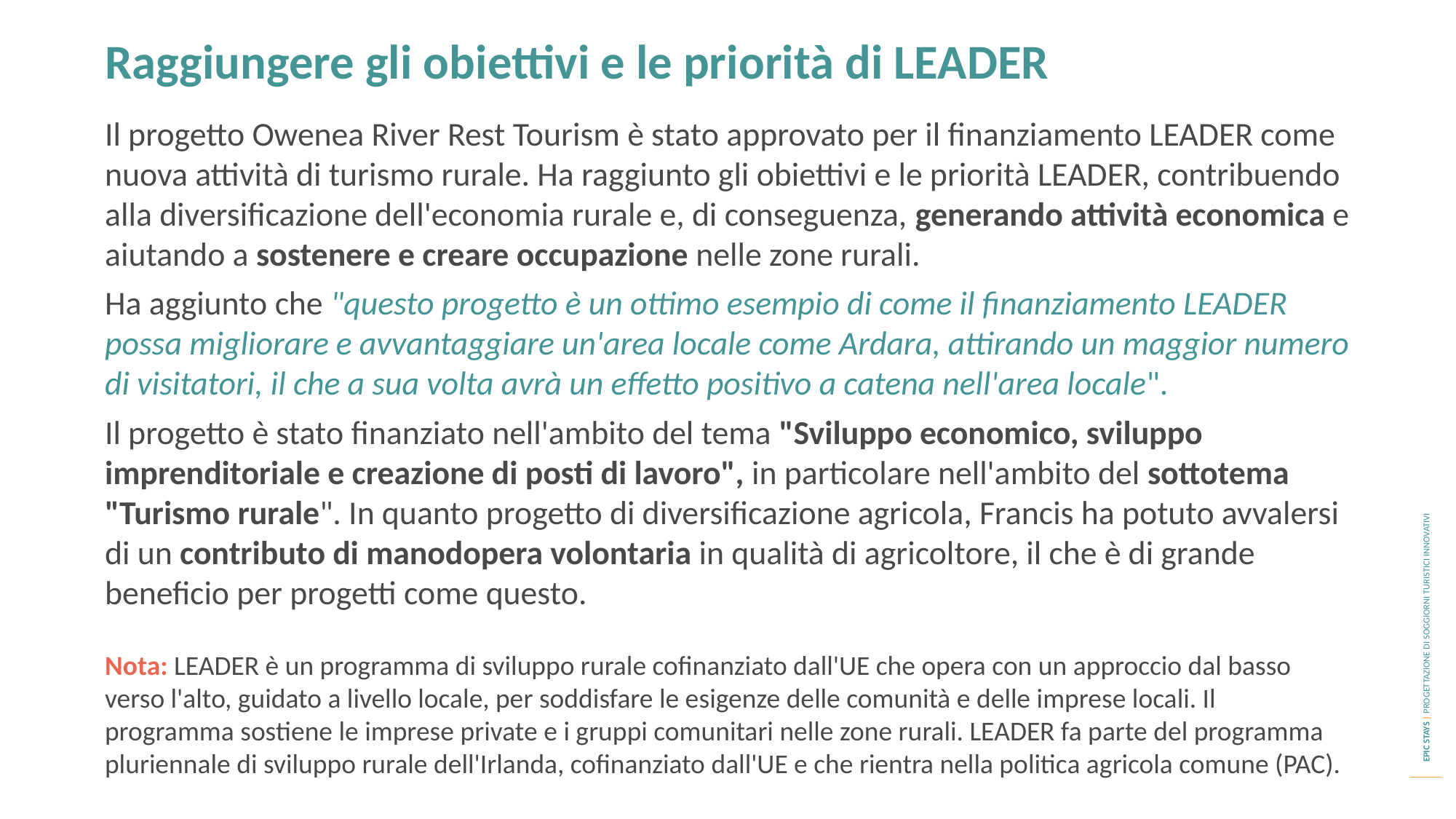

Raggiungere gli obiettivi e le priorità di LEADER

Il progetto Owenea River Rest Tourism è stato approvato per il finanziamento LEADER come nuova attività di turismo rurale. Ha raggiunto gli obiettivi e le priorità LEADER, contribuendo alla diversificazione dell'economia rurale e, di conseguenza, generando attività economica e aiutando a sostenere e creare occupazione nelle zone rurali.
Ha aggiunto che "questo progetto è un ottimo esempio di come il finanziamento LEADER possa migliorare e avvantaggiare un'area locale come Ardara, attirando un maggior numero di visitatori, il che a sua volta avrà un effetto positivo a catena nell'area locale".
Il progetto è stato finanziato nell'ambito del tema "Sviluppo economico, sviluppo imprenditoriale e creazione di posti di lavoro", in particolare nell'ambito del sottotema "Turismo rurale". In quanto progetto di diversificazione agricola, Francis ha potuto avvalersi di un contributo di manodopera volontaria in qualità di agricoltore, il che è di grande beneficio per progetti come questo.

Nota: LEADER è un programma di sviluppo rurale cofinanziato dall'UE che opera con un approccio dal basso verso l'alto, guidato a livello locale, per soddisfare le esigenze delle comunità e delle imprese locali. Il programma sostiene le imprese private e i gruppi comunitari nelle zone rurali. LEADER fa parte del programma pluriennale di sviluppo rurale dell'Irlanda, cofinanziato dall'UE e che rientra nella politica agricola comune (PAC).